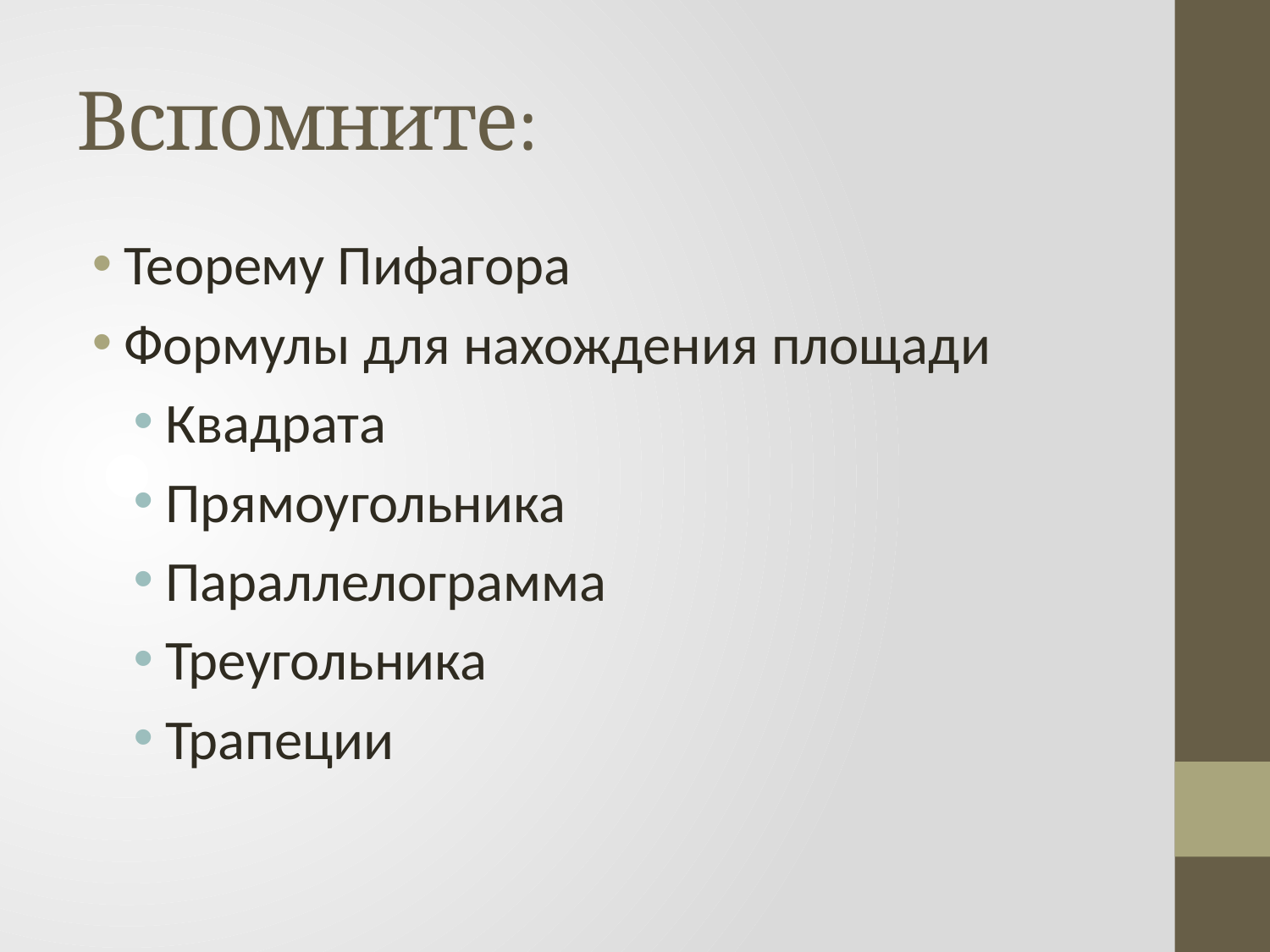

# Вспомните:
Теорему Пифагора
Формулы для нахождения площади
Квадрата
Прямоугольника
Параллелограмма
Треугольника
Трапеции